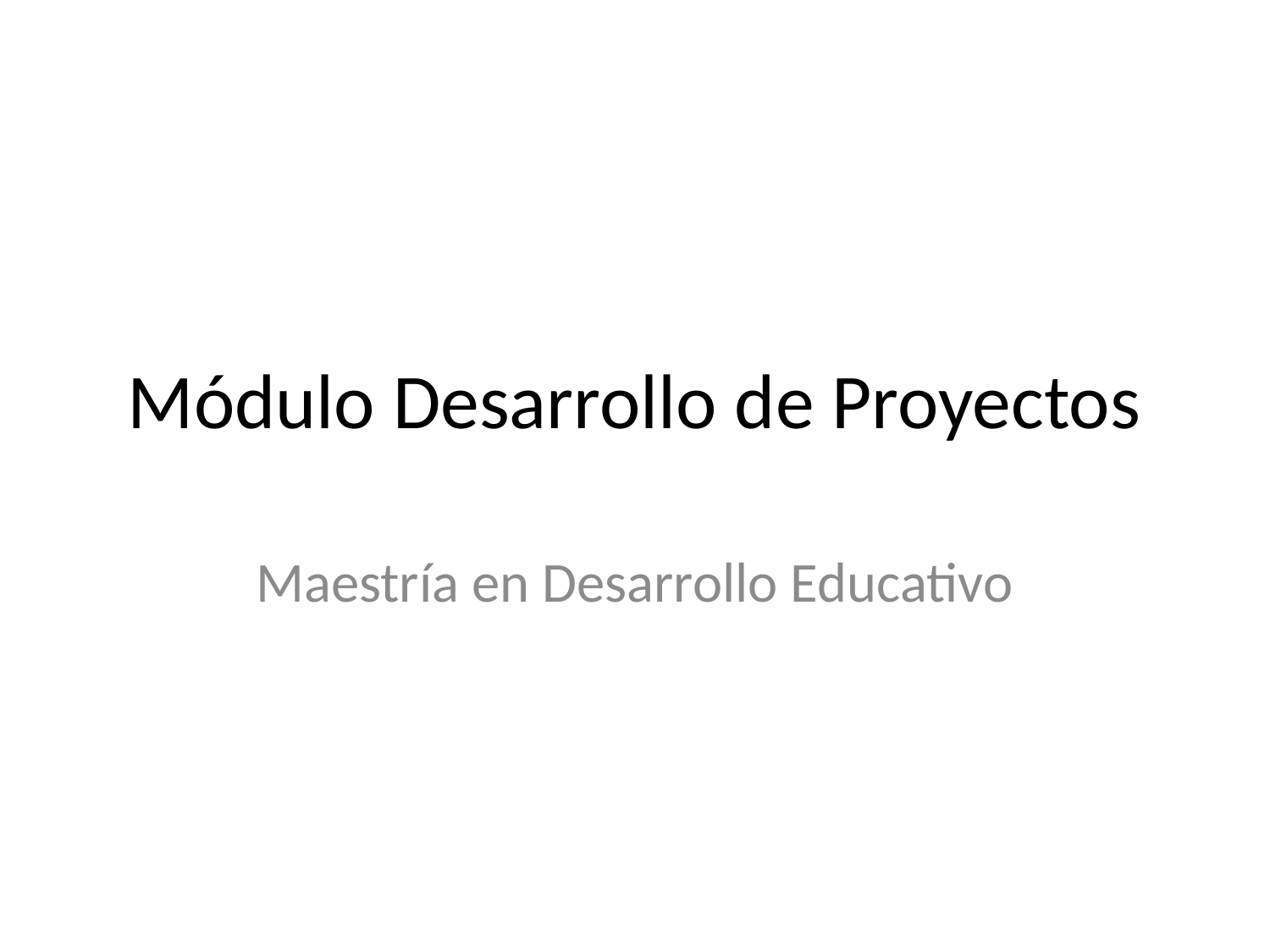

# Módulo Desarrollo de Proyectos
Maestría en Desarrollo Educativo